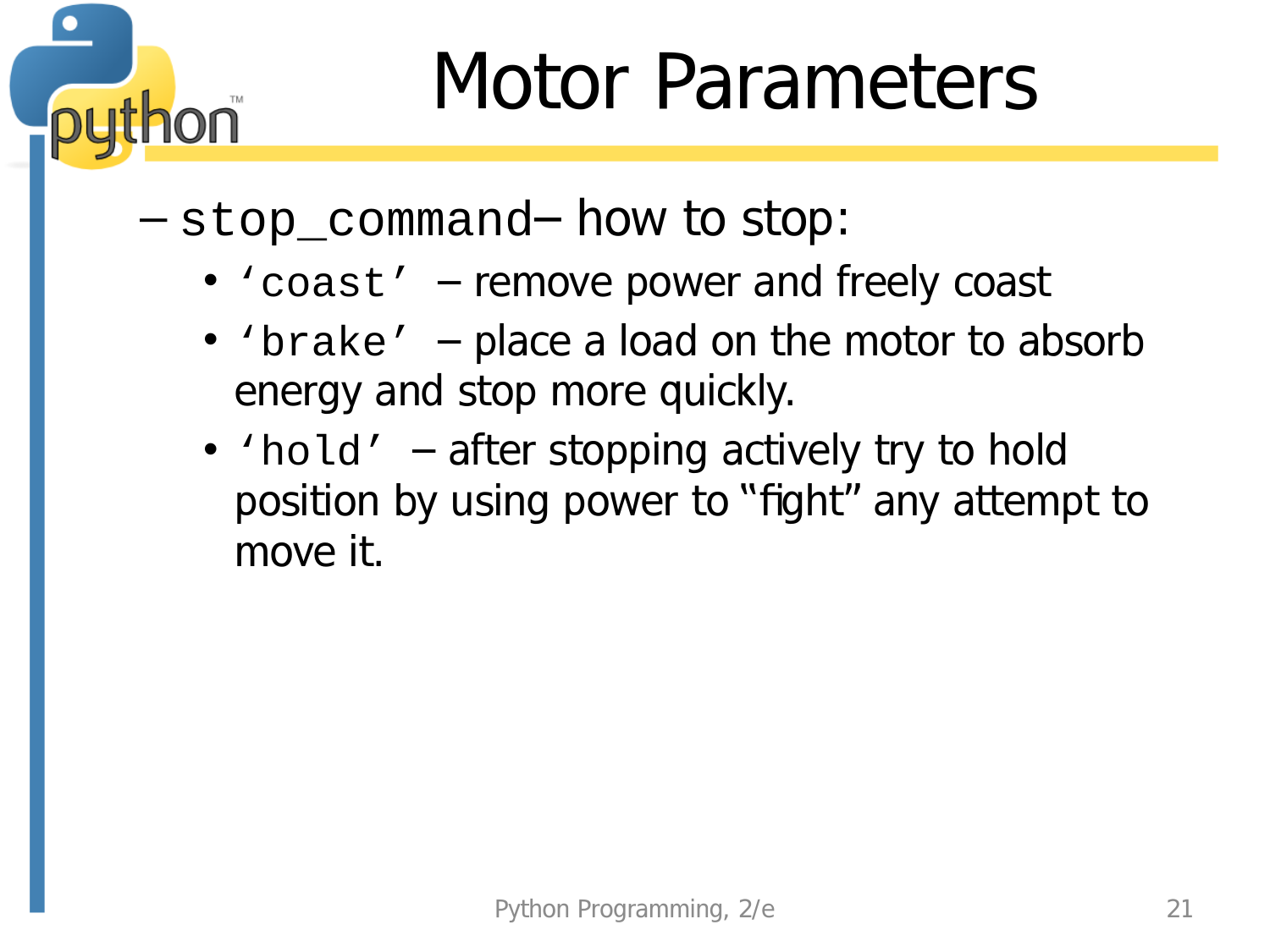

# Motor Parameters
stop_command– how to stop:
‘coast’ – remove power and freely coast
‘brake’ – place a load on the motor to absorb energy and stop more quickly.
‘hold’ – after stopping actively try to hold position by using power to “fight” any attempt to move it.
Python Programming, 2/e
21